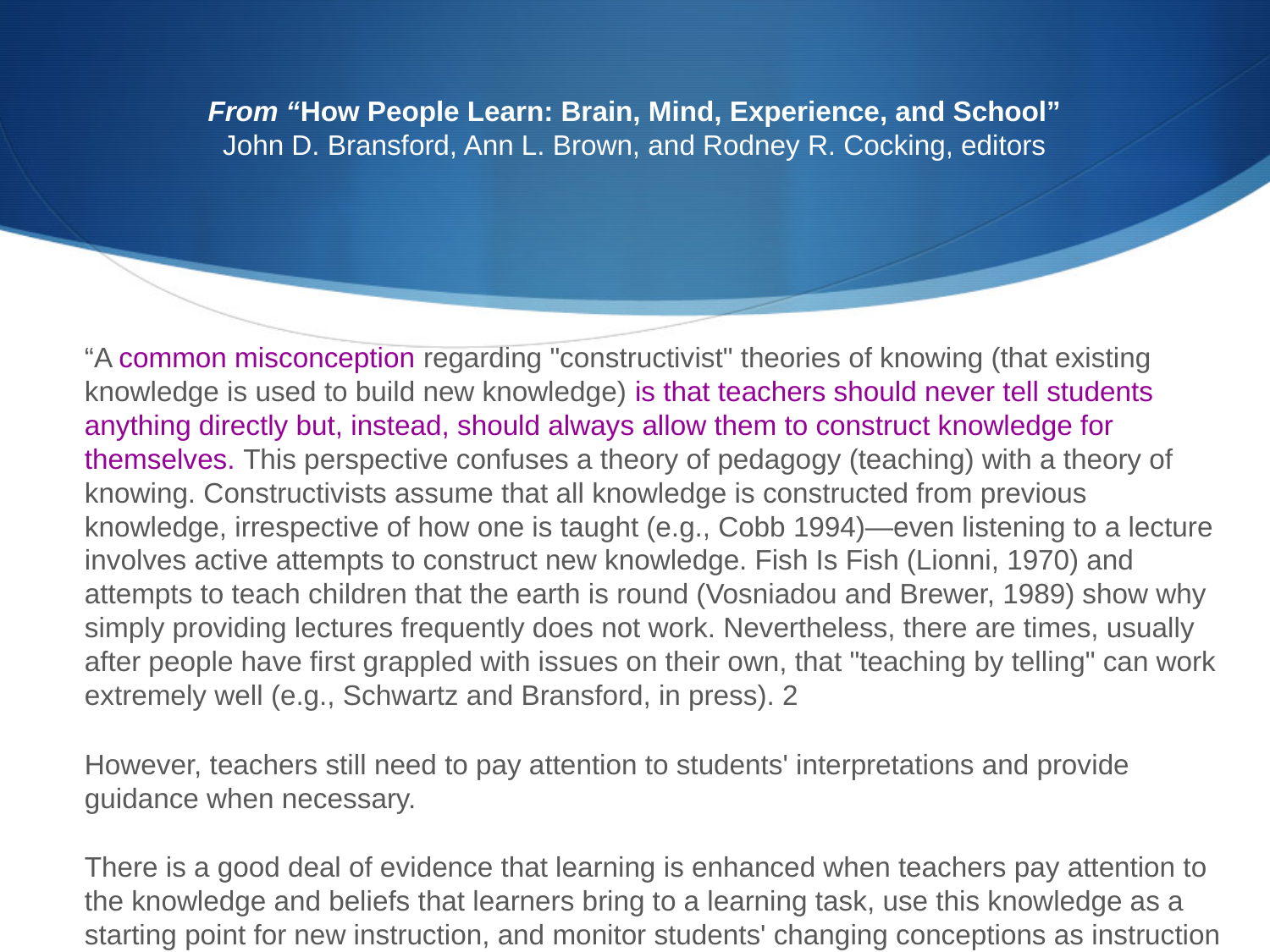

# From “How People Learn: Brain, Mind, Experience, and School” John D. Bransford, Ann L. Brown, and Rodney R. Cocking, editors
	“A common misconception regarding "constructivist" theories of knowing (that existing knowledge is used to build new knowledge) is that teachers should never tell students anything directly but, instead, should always allow them to construct knowledge for themselves. This perspective confuses a theory of pedagogy (teaching) with a theory of knowing. Constructivists assume that all knowledge is constructed from previous knowledge, irrespective of how one is taught (e.g., Cobb 1994)—even listening to a lecture involves active attempts to construct new knowledge. Fish Is Fish (Lionni, 1970) and attempts to teach children that the earth is round (Vosniadou and Brewer, 1989) show why simply providing lectures frequently does not work. Nevertheless, there are times, usually after people have first grappled with issues on their own, that "teaching by telling" can work extremely well (e.g., Schwartz and Bransford, in press). 2
	However, teachers still need to pay attention to students' interpretations and provide guidance when necessary.
	There is a good deal of evidence that learning is enhanced when teachers pay attention to the knowledge and beliefs that learners bring to a learning task, use this knowledge as a starting point for new instruction, and monitor students' changing conceptions as instruction proceeds.”